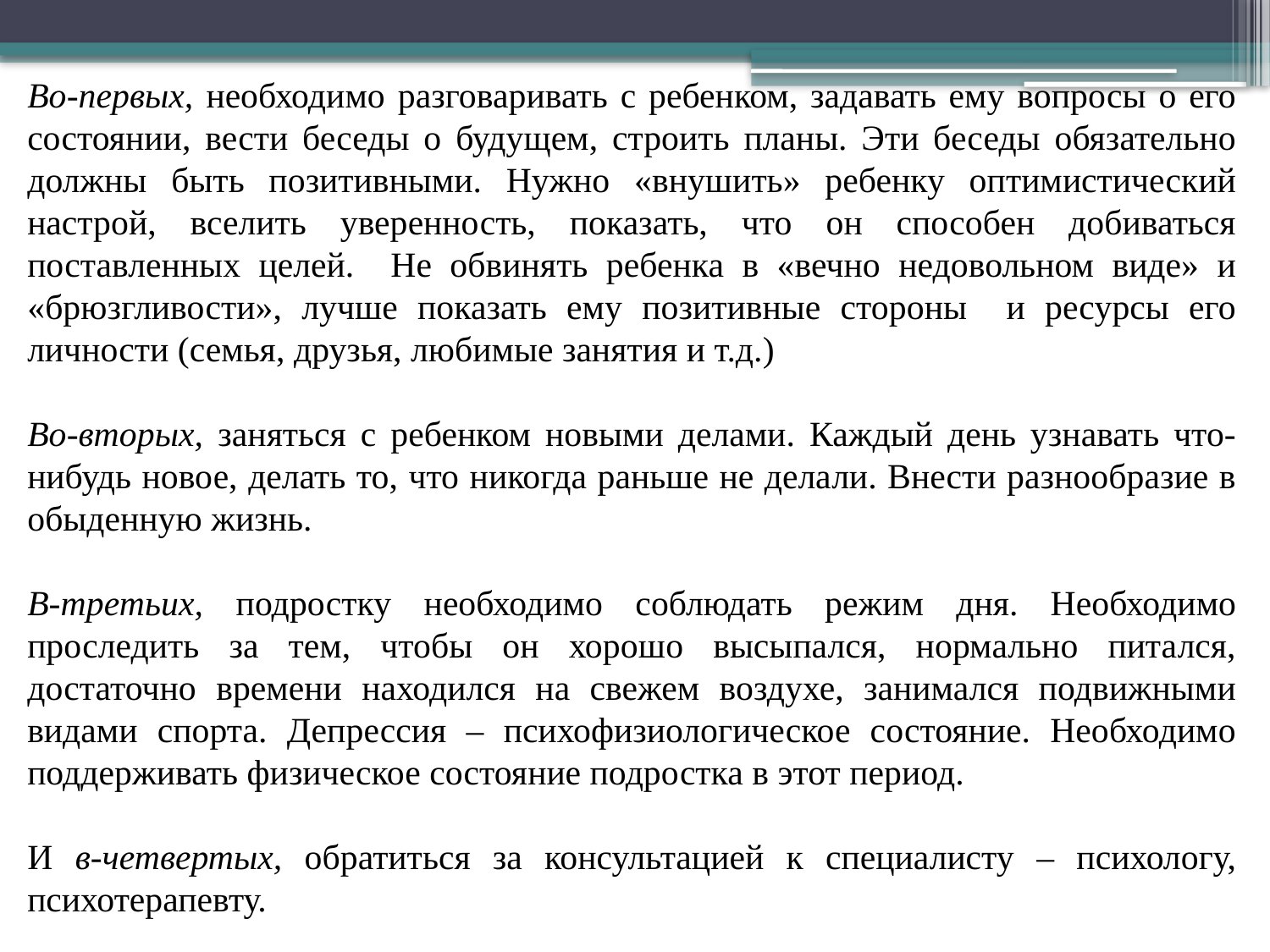

Во-первых, необходимо разговаривать с ребенком, задавать ему вопросы о его состоянии, вести беседы о будущем, строить планы. Эти беседы обязательно должны быть позитивными. Нужно «внушить» ребенку оптимистический настрой, вселить уверенность, показать, что он способен добиваться поставленных целей.  Не обвинять ребенка в «вечно недовольном виде» и «брюзгливости», лучше показать ему позитивные стороны  и ресурсы его личности (семья, друзья, любимые занятия и т.д.)

Во-вторых, заняться с ребенком новыми делами. Каждый день узнавать что-нибудь новое, делать то, что никогда раньше не делали. Внести разнообразие в обыденную жизнь.

В-третьих, подростку необходимо соблюдать режим дня. Необходимо проследить за тем, чтобы он хорошо высыпался, нормально питался, достаточно времени находился на свежем воздухе, занимался подвижными видами спорта. Депрессия – психофизиологическое состояние. Необходимо поддерживать физическое состояние подростка в этот период.

И в-четвертых, обратиться за консультацией к специалисту – психологу, психотерапевту.